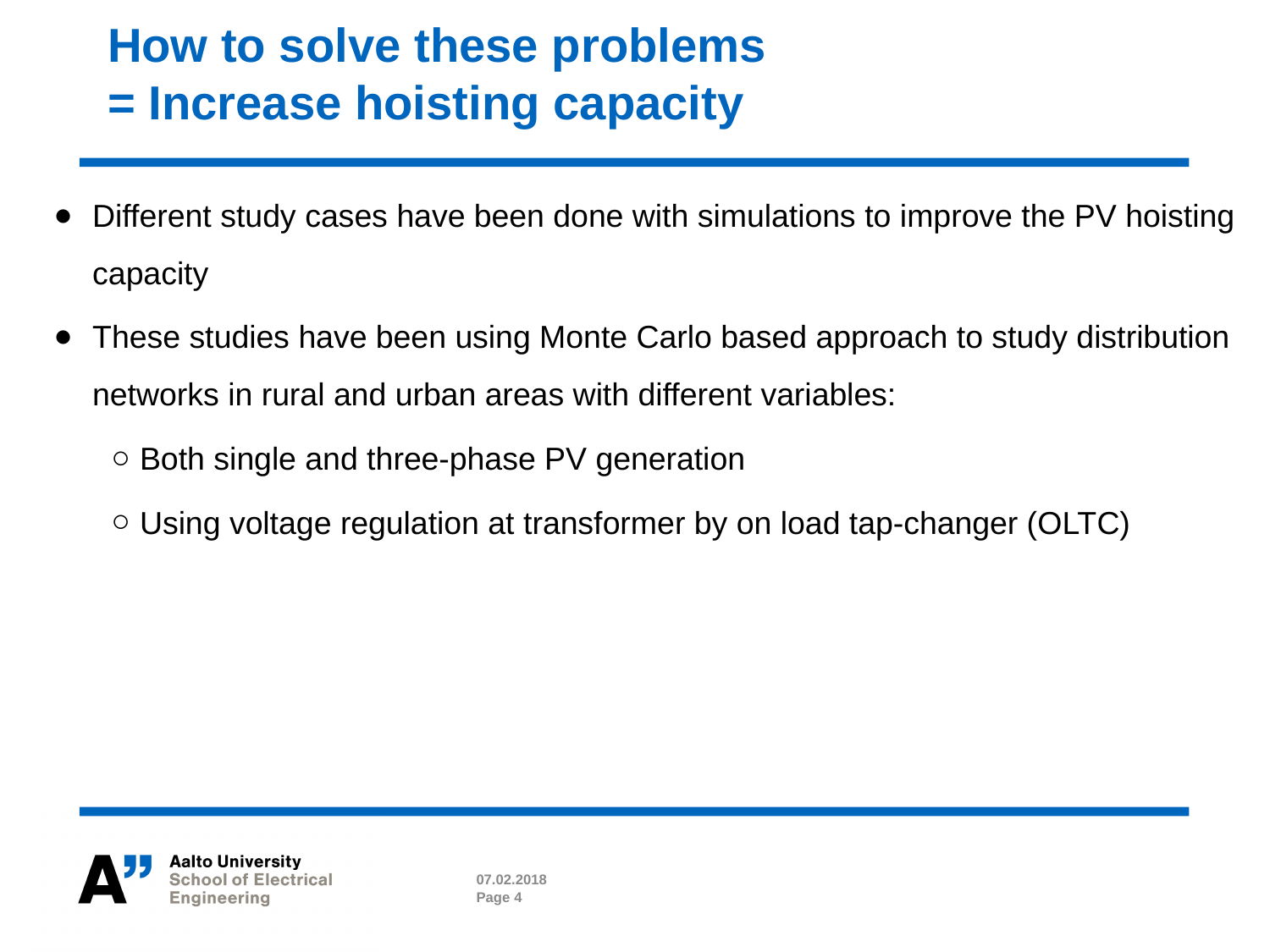

# How to solve these problems
= Increase hoisting capacity
Different study cases have been done with simulations to improve the PV hoisting capacity
These studies have been using Monte Carlo based approach to study distribution networks in rural and urban areas with different variables:
Both single and three-phase PV generation
Using voltage regulation at transformer by on load tap-changer (OLTC)

07.02.2018
Page 4